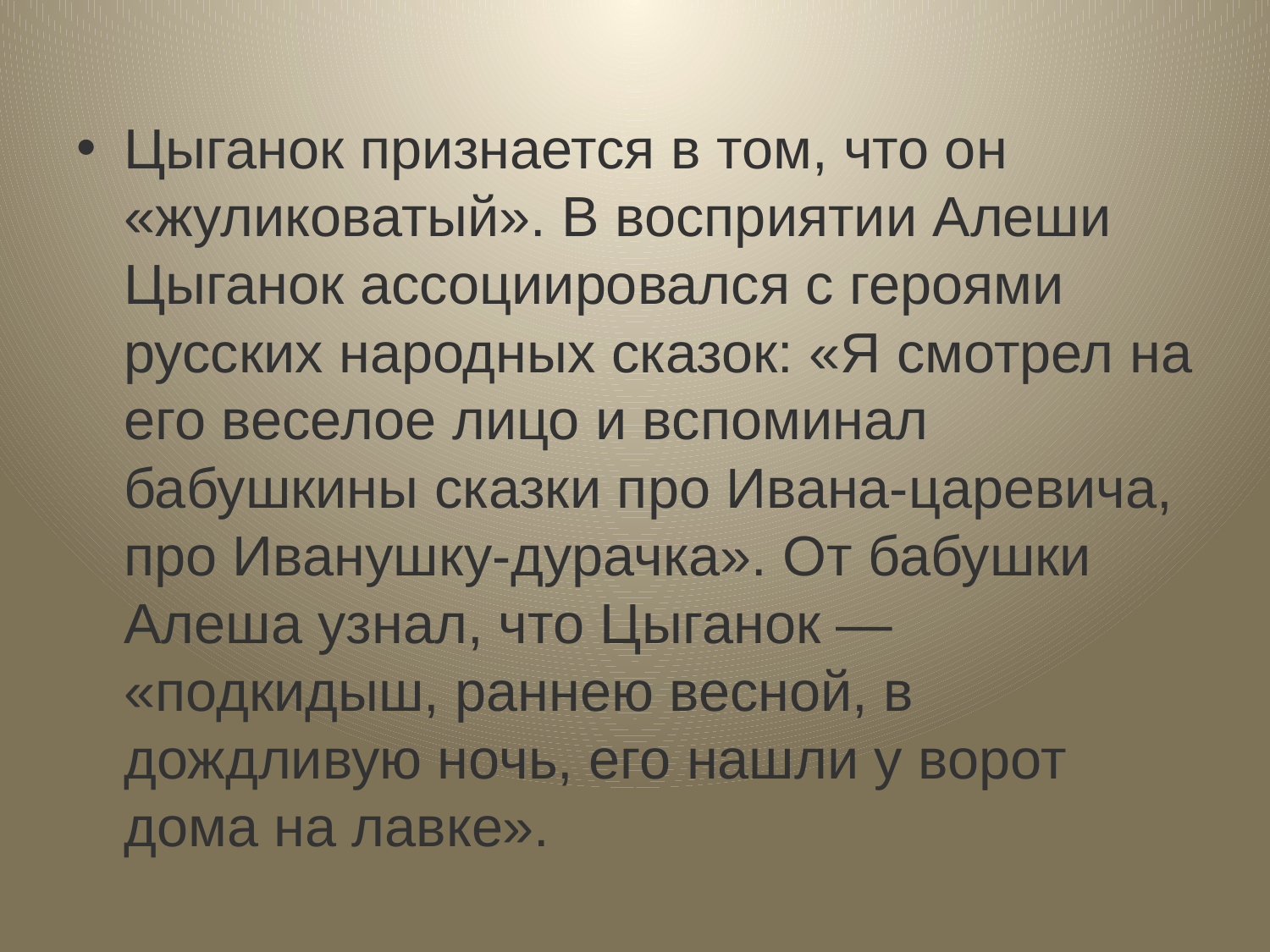

#
Цыганок признается в том, что он «жуликоватый». В восприятии Алеши Цыганок ассоциировался с героями русских народных сказок: «Я смотрел на его веселое лицо и вспоминал бабушкины сказки про Ивана-царевича, про Иванушку-дурачка». От бабушки Алеша узнал, что Цыганок — «подкидыш, раннею весной, в дождливую ночь, его нашли у ворот дома на лавке».